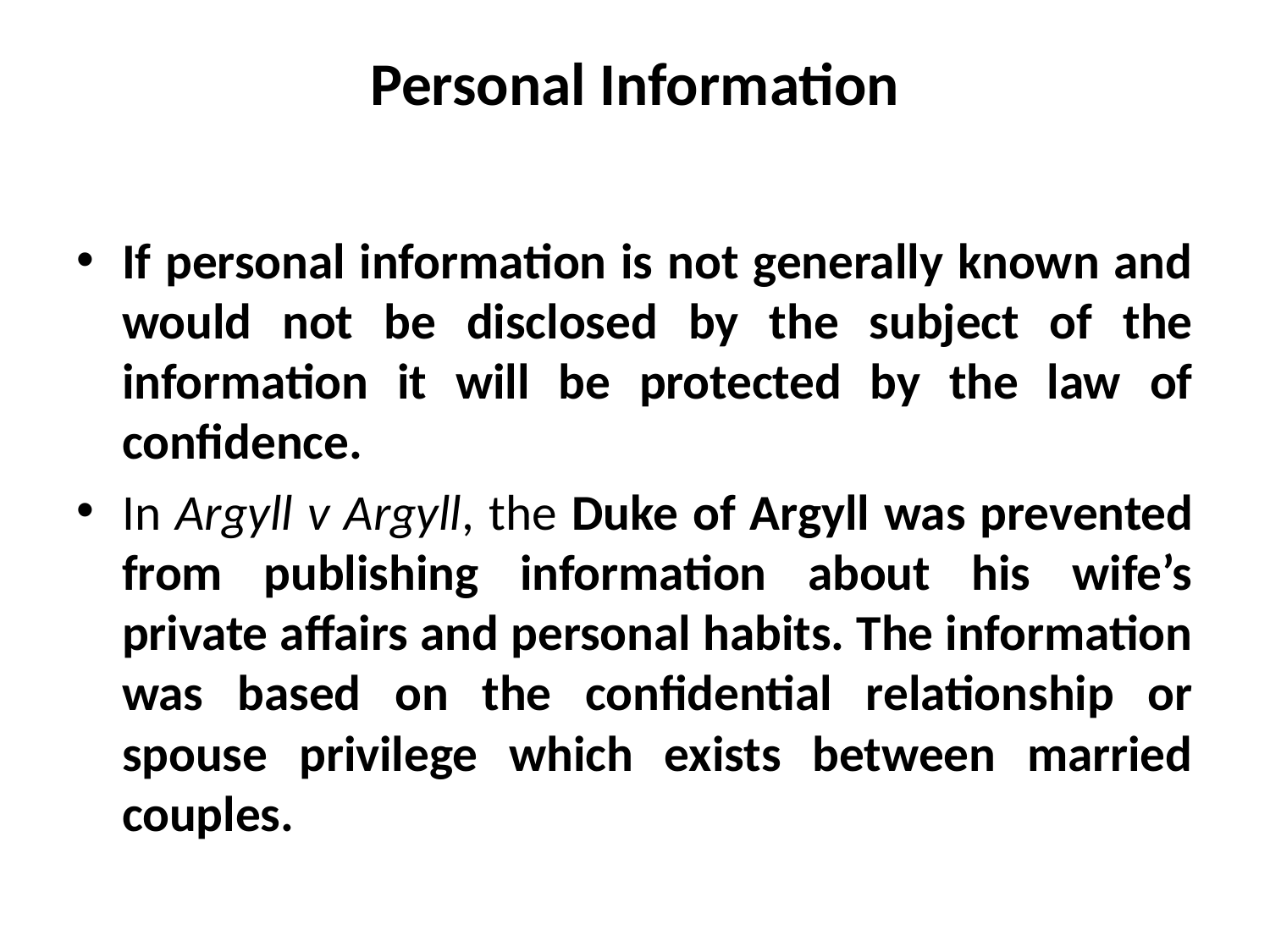

# Personal Information
If personal information is not generally known and would not be disclosed by the subject of the information it will be protected by the law of confidence.
In Argyll v Argyll, the Duke of Argyll was prevented from publishing information about his wife’s private affairs and personal habits. The information was based on the confidential relationship or spouse privilege which exists between married couples.